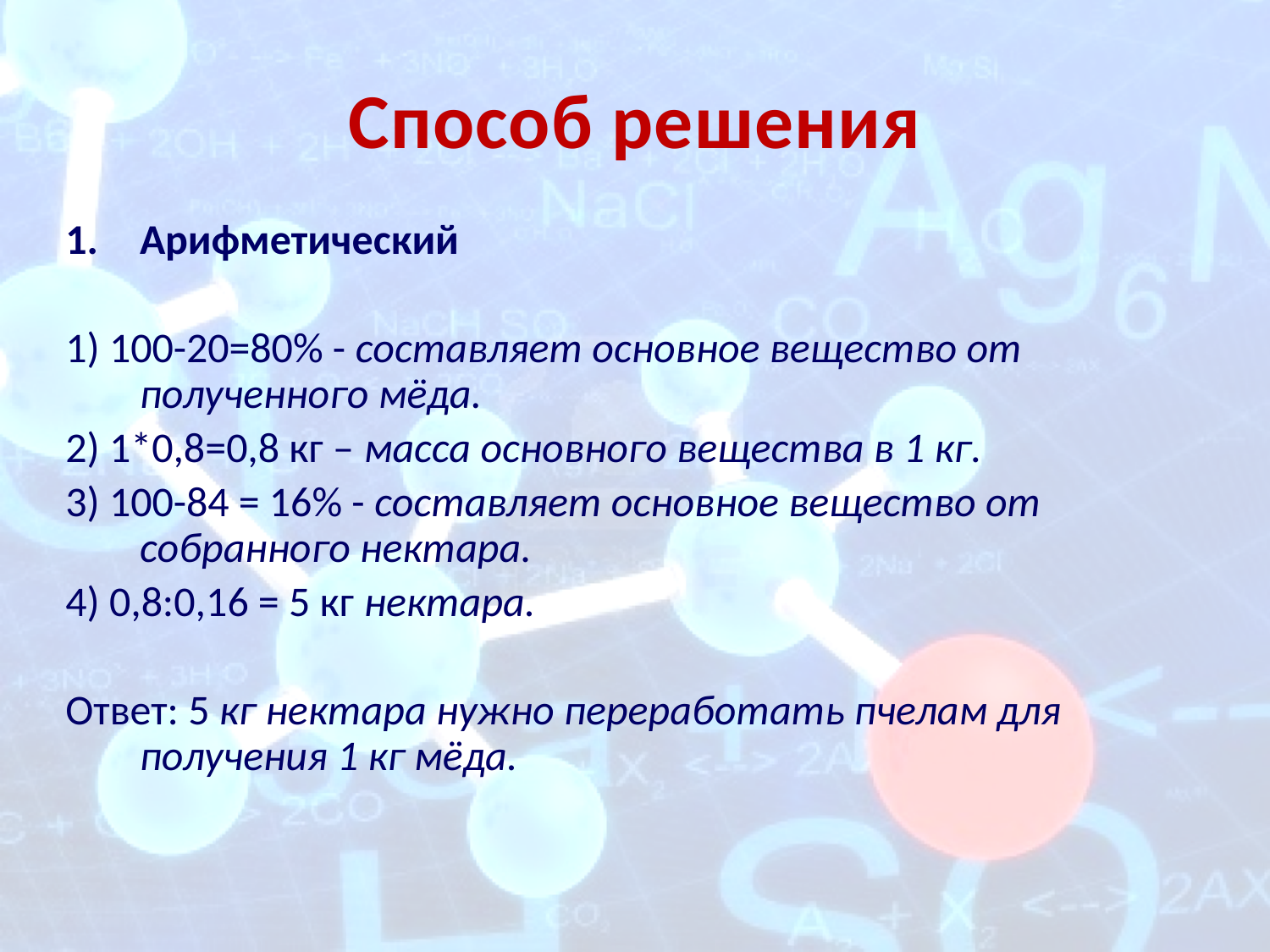

# Способ решения
Арифметический

1) 100-20=80% - составляет основное вещество от полученного мёда.
2) 1*0,8=0,8 кг – масса основного вещества в 1 кг.
3) 100-84 = 16% - составляет основное вещество от собранного нектара.
4) 0,8:0,16 = 5 кг нектара.

Ответ: 5 кг нектара нужно переработать пчелам для получения 1 кг мёда.